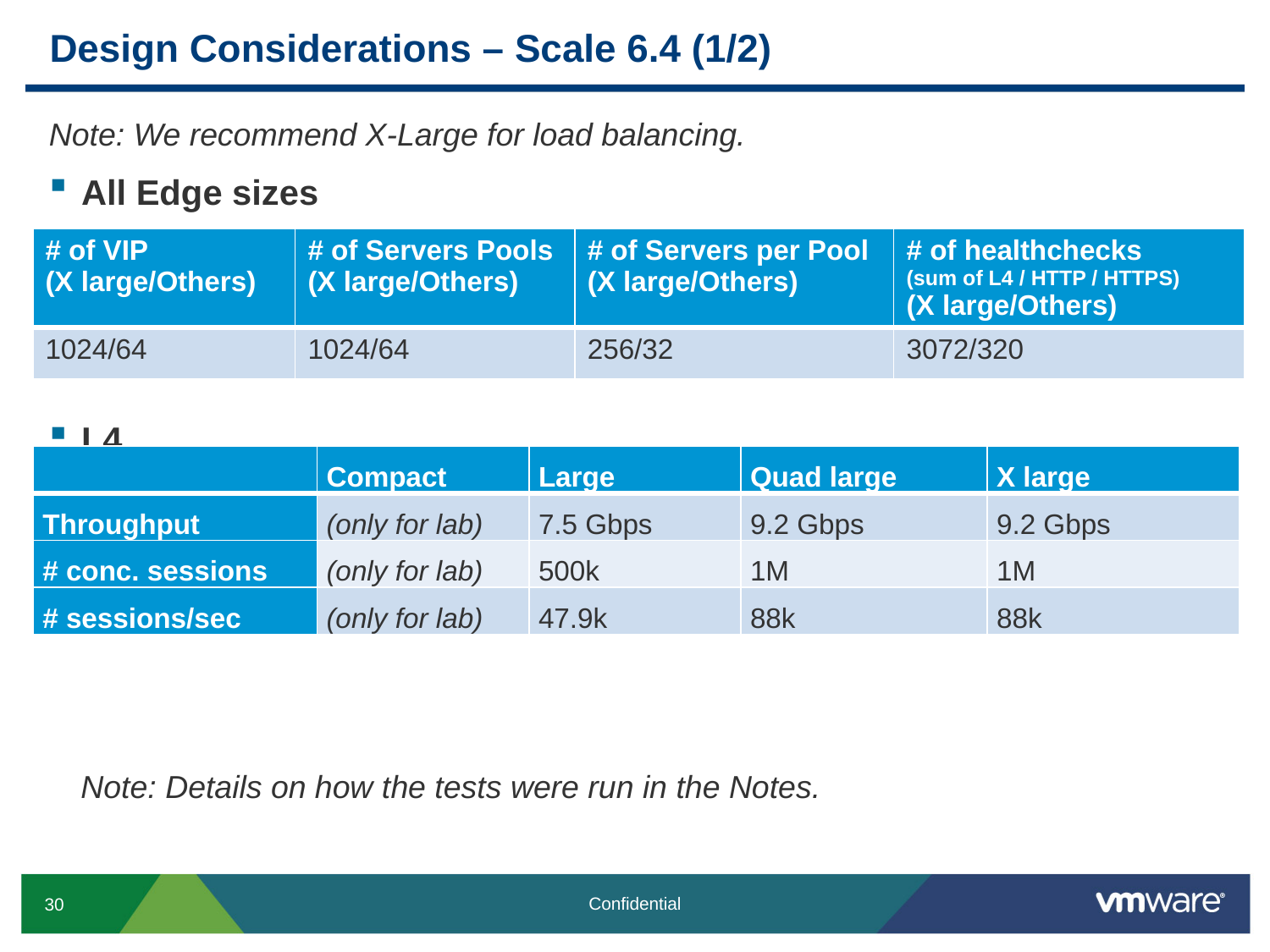

# Design Considerations – Scale 6.4 (1/2)
Note: We recommend X-Large for load balancing.
All Edge sizes

L4

Note: Details on how the tests were run in the Notes.

| # of VIP (X large/Others) | # of Servers Pools (X large/Others) | # of Servers per Pool (X large/Others) | # of healthchecks (sum of L4 / HTTP / HTTPS) (X large/Others) |
| --- | --- | --- | --- |
| 1024/64 | 1024/64 | 256/32 | 3072/320 |
|  | Compact | Large | Quad large | X large |
| --- | --- | --- | --- | --- |
| Throughput | (only for lab) | 7.5 Gbps | 9.2 Gbps | 9.2 Gbps |
| # conc. sessions | (only for lab) | 500k | 1M | 1M |
| # sessions/sec | (only for lab) | 47.9k | 88k | 88k |